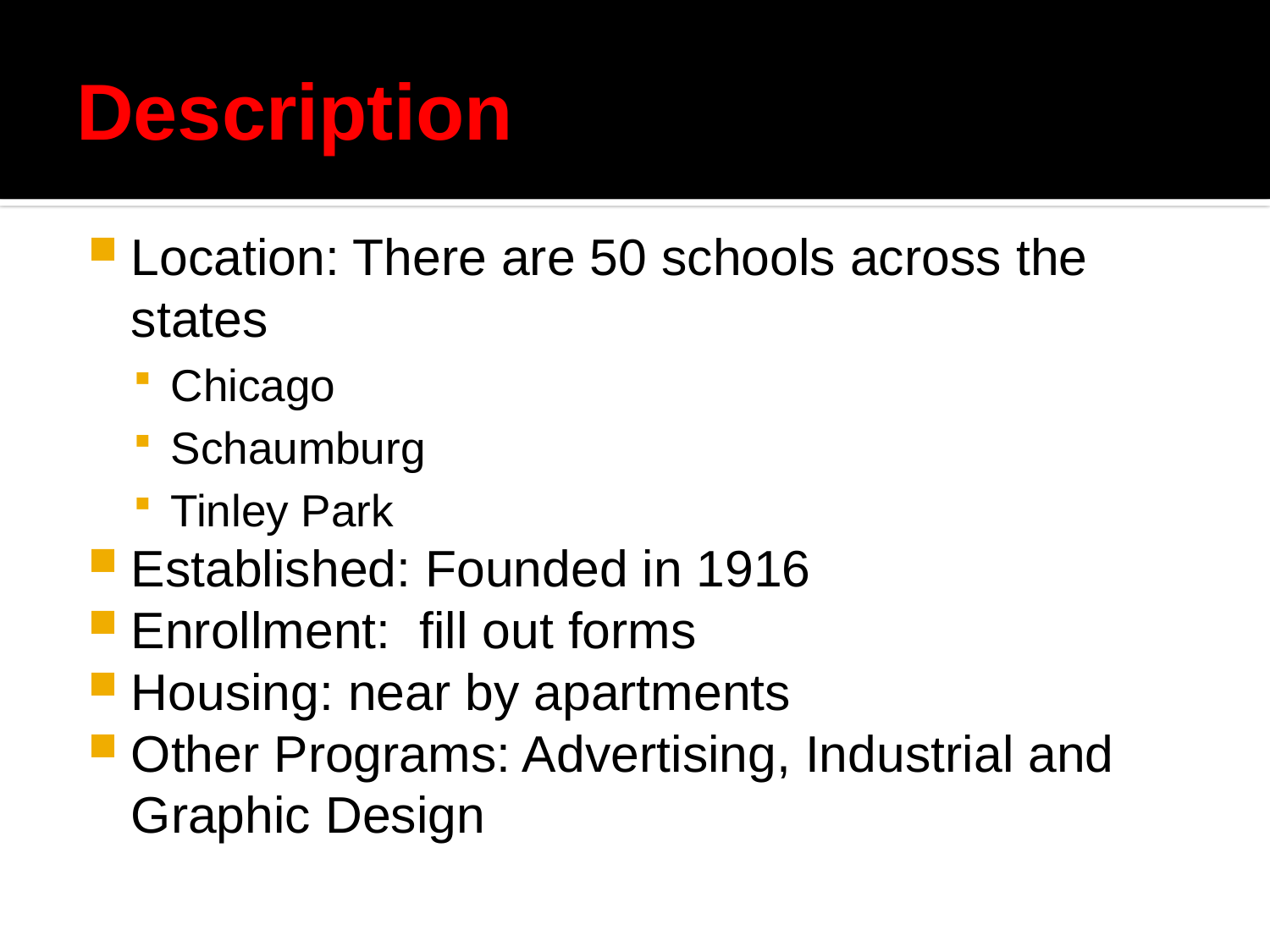

# Description
Location: There are 50 schools across the states
Chicago
Schaumburg
Tinley Park
Established: Founded in 1916
Enrollment:  fill out forms
Housing: near by apartments
Other Programs: Advertising, Industrial and Graphic Design